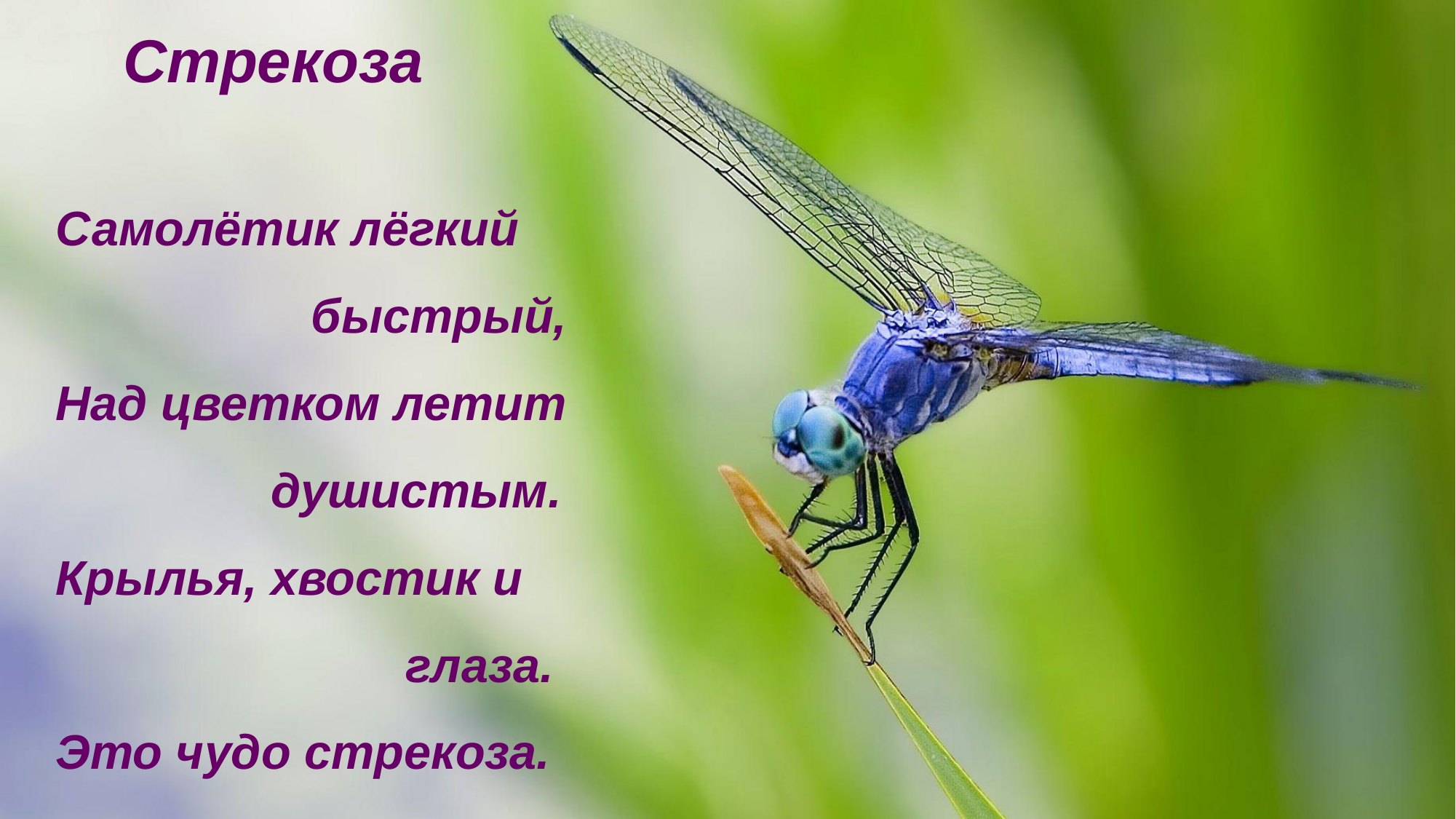

Стрекоза

Самолётик лёгкий
                   быстрый,
Над цветком летит
                душистым.
Крылья, хвостик и
                          глаза.
Это чудо стрекоза.